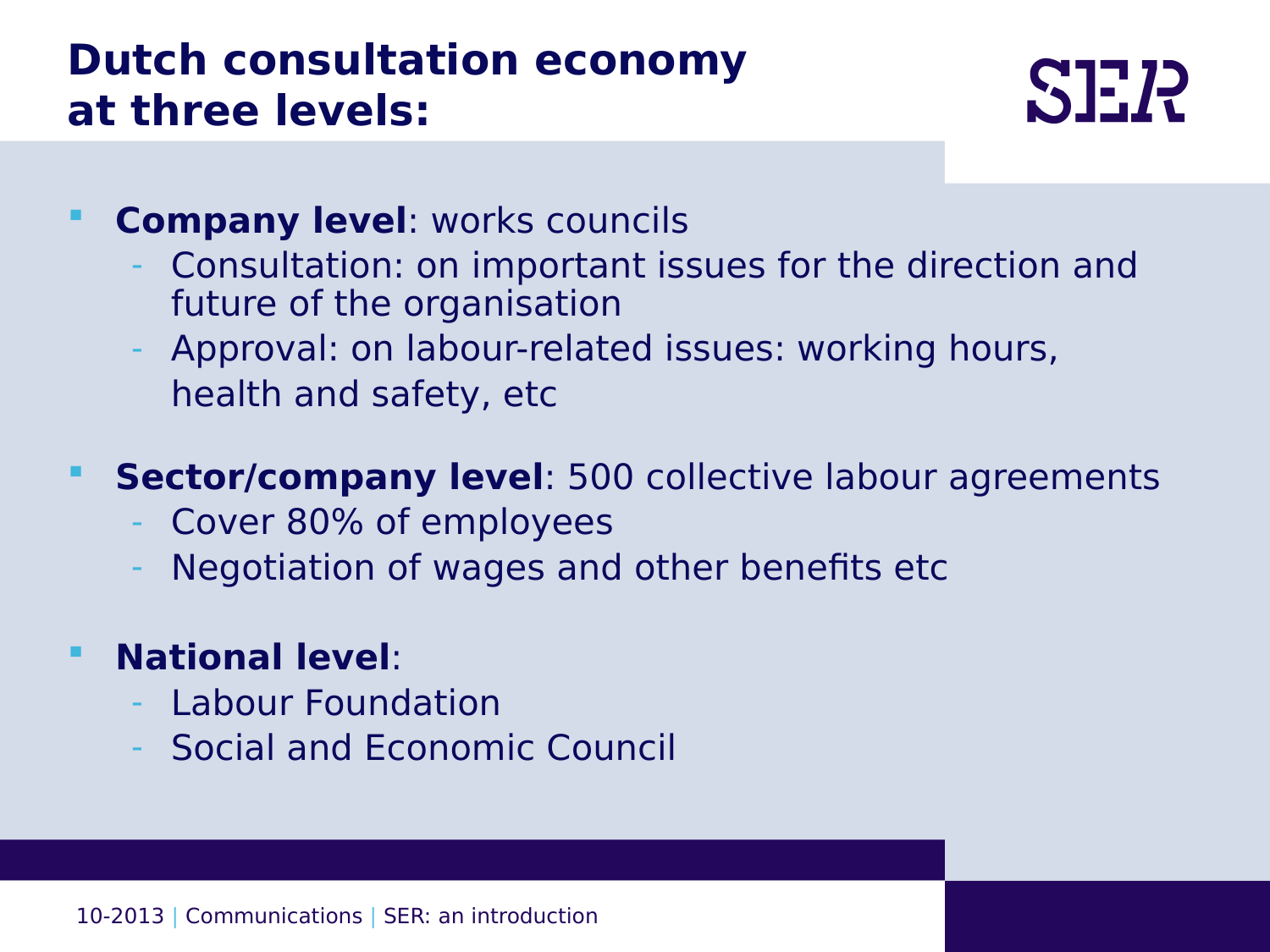

# Dutch consultation economy at three levels:
Company level: works councils
Consultation: on important issues for the direction and future of the organisation
Approval: on labour-related issues: working hours,
	health and safety, etc
Sector/company level: 500 collective labour agreements
Cover 80% of employees
Negotiation of wages and other benefits etc

National level:
Labour Foundation
Social and Economic Council